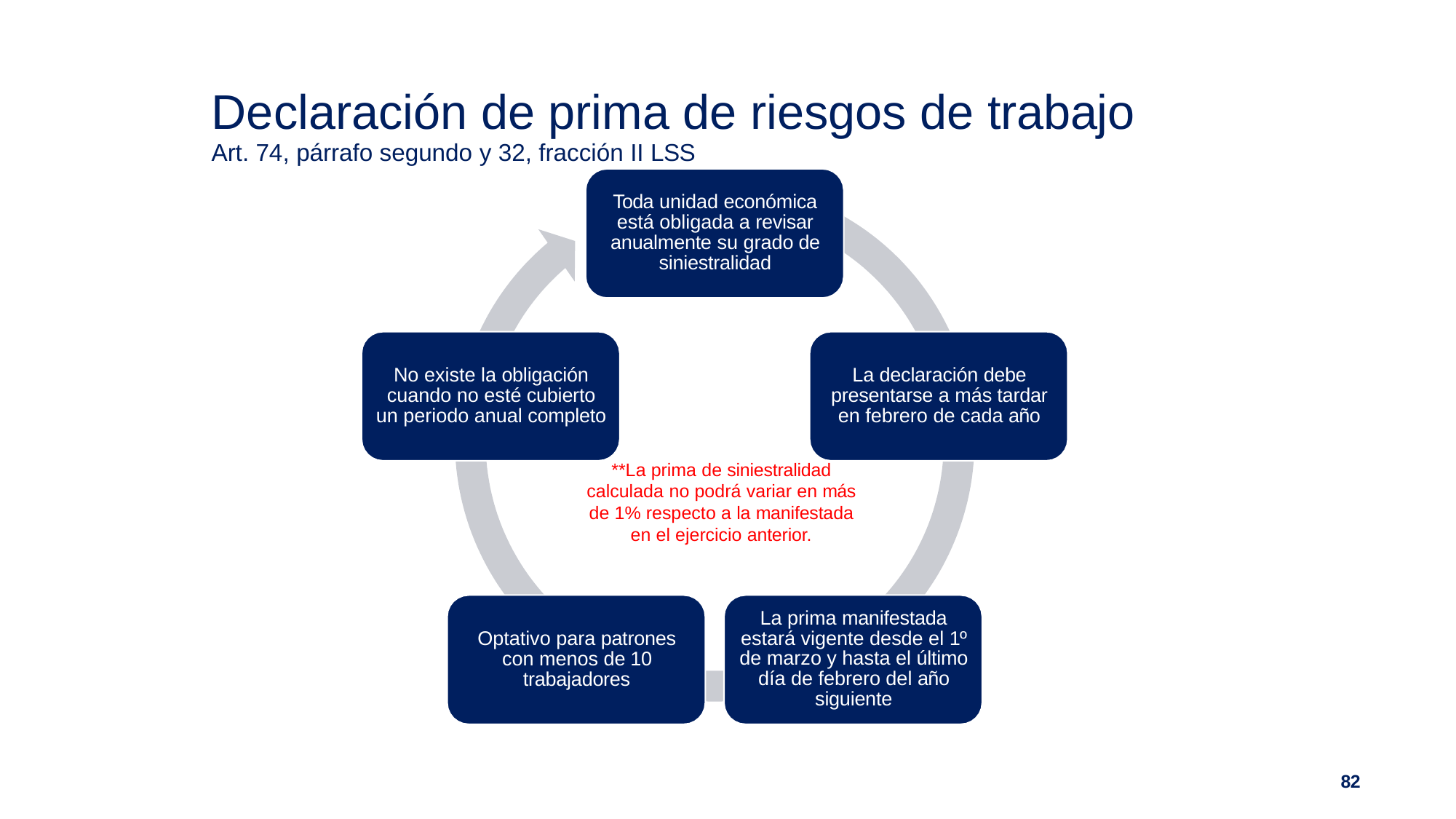

# Declaración de prima de riesgos de trabajo
Art. 74, párrafo segundo y 32, fracción II LSS
Toda unidad económica está obligada a revisar anualmente su grado de siniestralidad

No existe la obligación cuando no esté cubierto un periodo anual completo
La declaración debe presentarse a más tardar en febrero de cada año
**La prima de siniestralidad calculada no podrá variar en más de 1% respecto a la manifestada en el ejercicio anterior.

La prima manifestada estará vigente desde el 1º de marzo y hasta el último día de febrero del año siguiente
Optativo para patrones con menos de 10 trabajadores
82